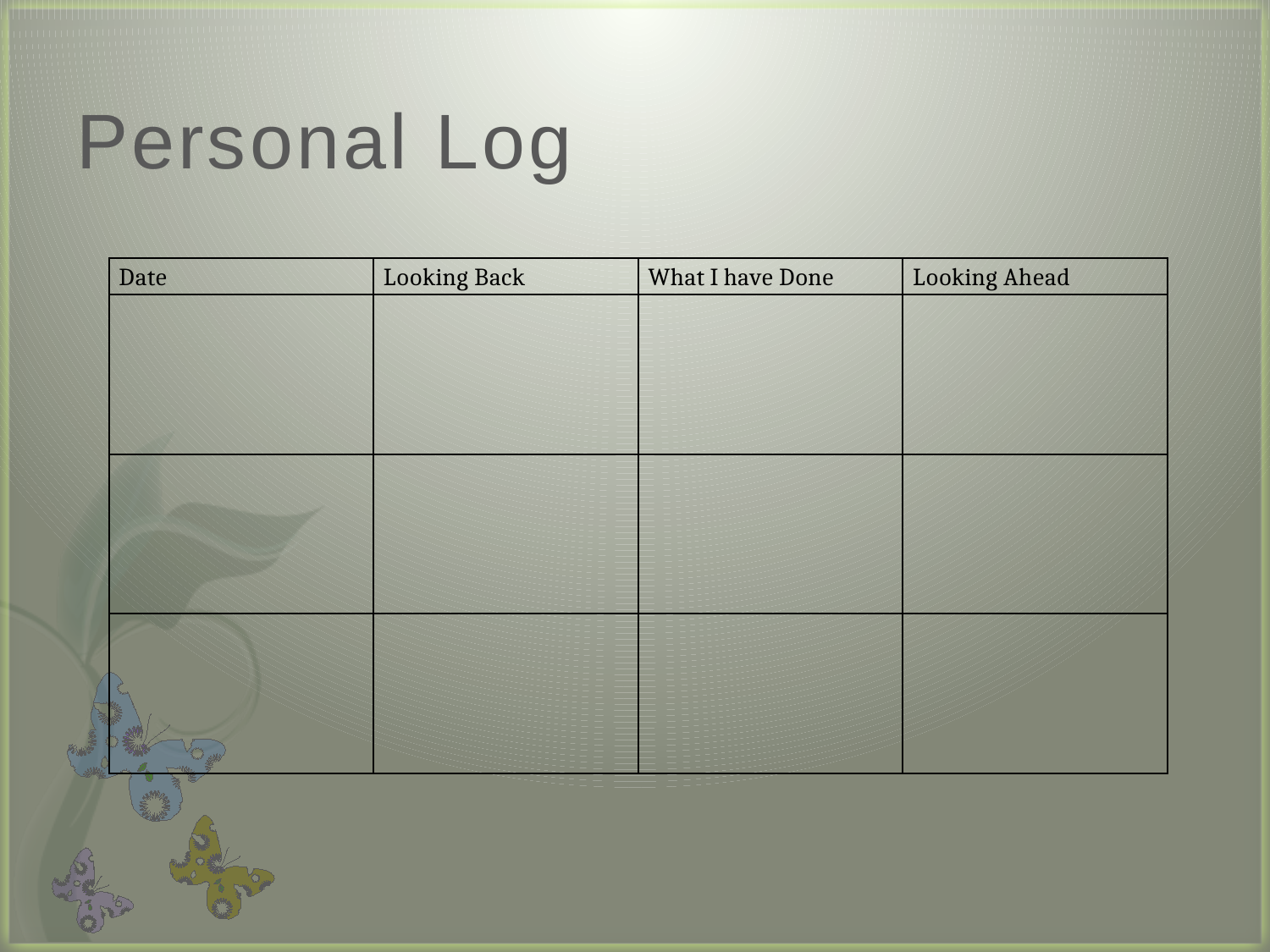

# Personal Log
| Date | Looking Back | What I have Done | Looking Ahead |
| --- | --- | --- | --- |
|  |  |  |  |
|  |  |  |  |
|  |  |  |  |